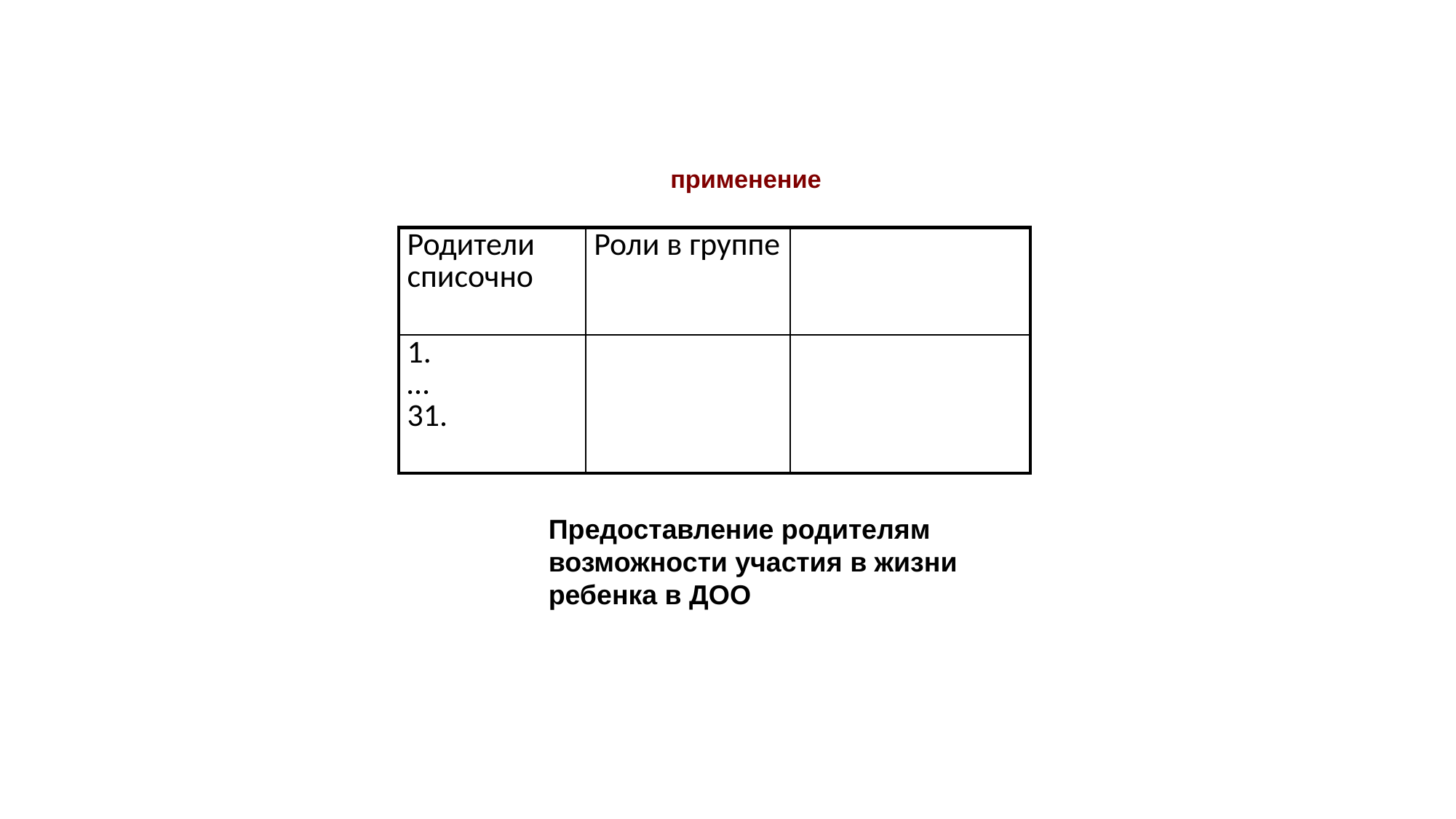

применение

| Родители списочно | Роли в группе |  |
| --- | --- | --- |
| 1. … 31. |  |  |
Предоставление родителям возможности участия в жизни ребенка в ДОО